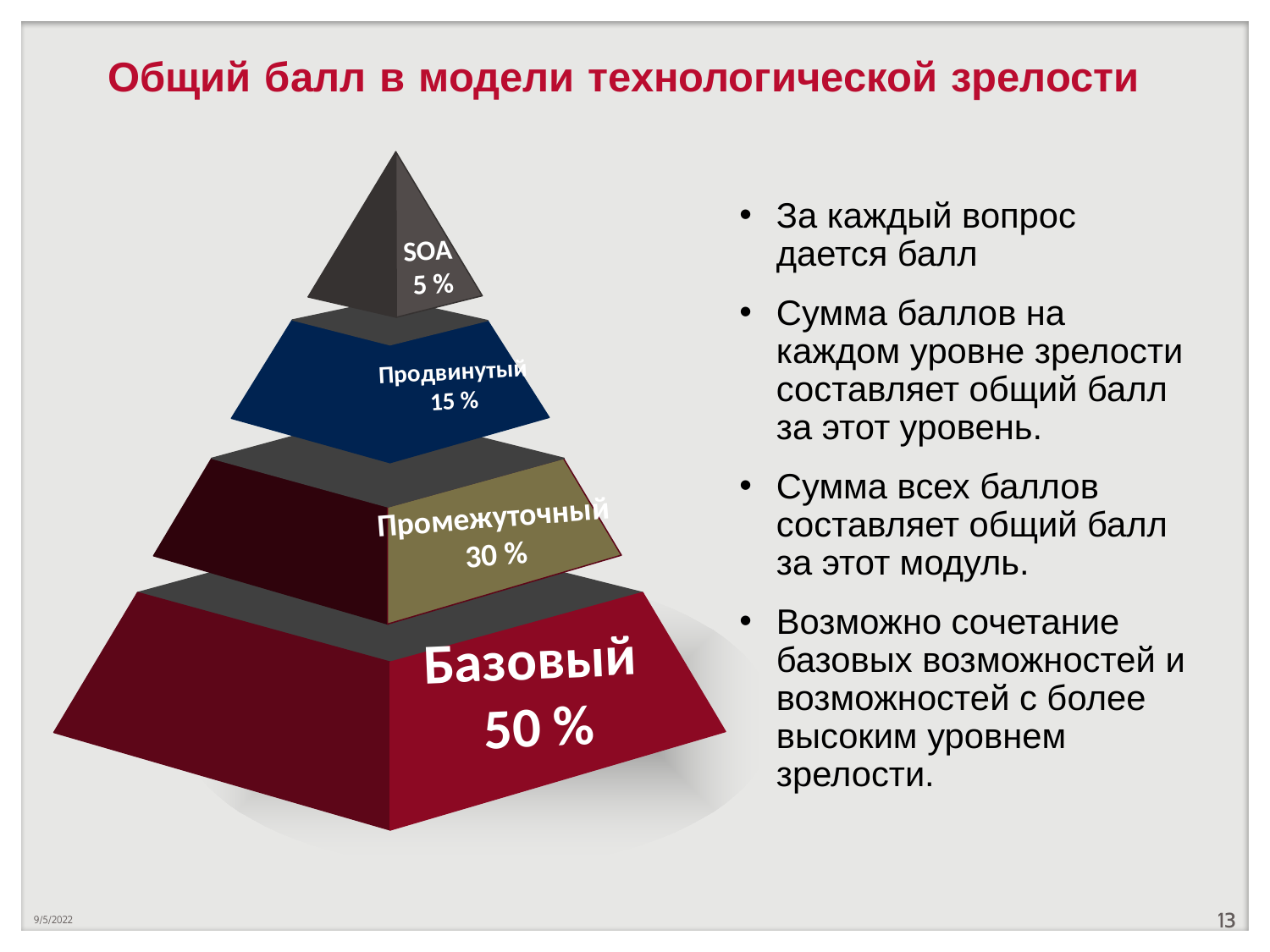

# Общий балл в модели технологической зрелости

За каждый вопрос дается балл
Сумма баллов на каждом уровне зрелости составляет общий балл за этот уровень.
Сумма всех баллов составляет общий балл за этот модуль.
Возможно сочетание базовых возможностей и возможностей с более высоким уровнем зрелости.

SOA
 5 %

Продвинутый
15 %

Промежуточный
30 %

Базовый
 50 %

13
9/5/2022